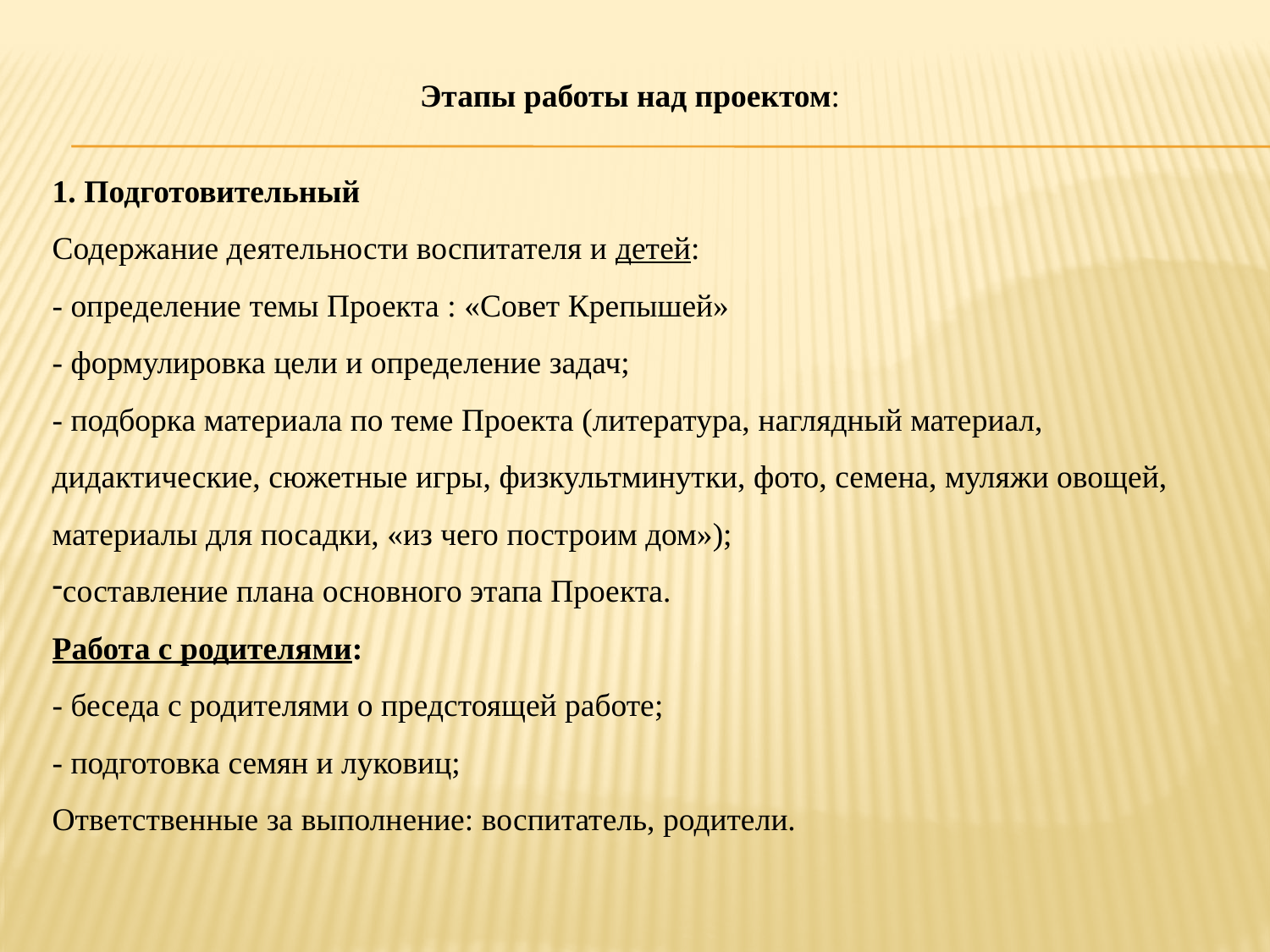

Этапы работы над проектом:

1. Подготовительный
Содержание деятельности воспитателя и детей:
- определение темы Проекта : «Совет Крепышей»
- формулировка цели и определение задач;
- подборка материала по теме Проекта (литература, наглядный материал, дидактические, сюжетные игры, физкультминутки, фото, семена, муляжи овощей, материалы для посадки, «из чего построим дом»);
составление плана основного этапа Проекта.
Работа с родителями:
- беседа с родителями о предстоящей работе;
- подготовка семян и луковиц;
Ответственные за выполнение: воспитатель, родители.